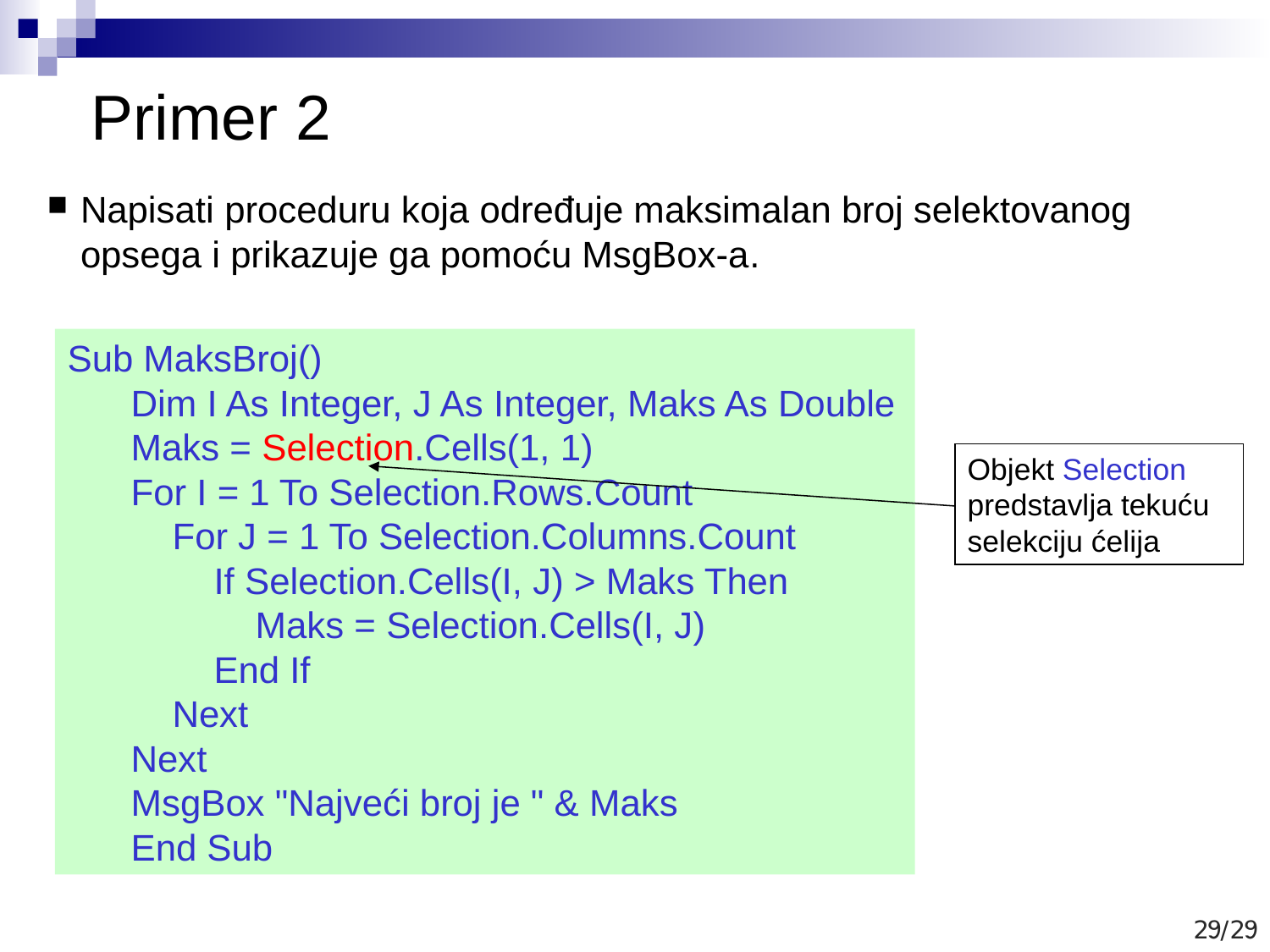

# Primer 2
Napisati proceduru koja određuje maksimalan broj selektovanog opsega i prikazuje ga pomoću MsgBox-a.
Sub MaksBroj()
Dim I As Integer, J As Integer, Maks As Double
Maks = Selection.Cells(1, 1)
For I = 1 To Selection.Rows.Count
    For J = 1 To Selection.Columns.Count
        If Selection.Cells(I, J) > Maks Then
            Maks = Selection.Cells(I, J)
        End If
    Next
Next
MsgBox "Najveći broj je " & Maks
End Sub
Objekt Selection predstavlja tekuću selekciju ćelija

29/29